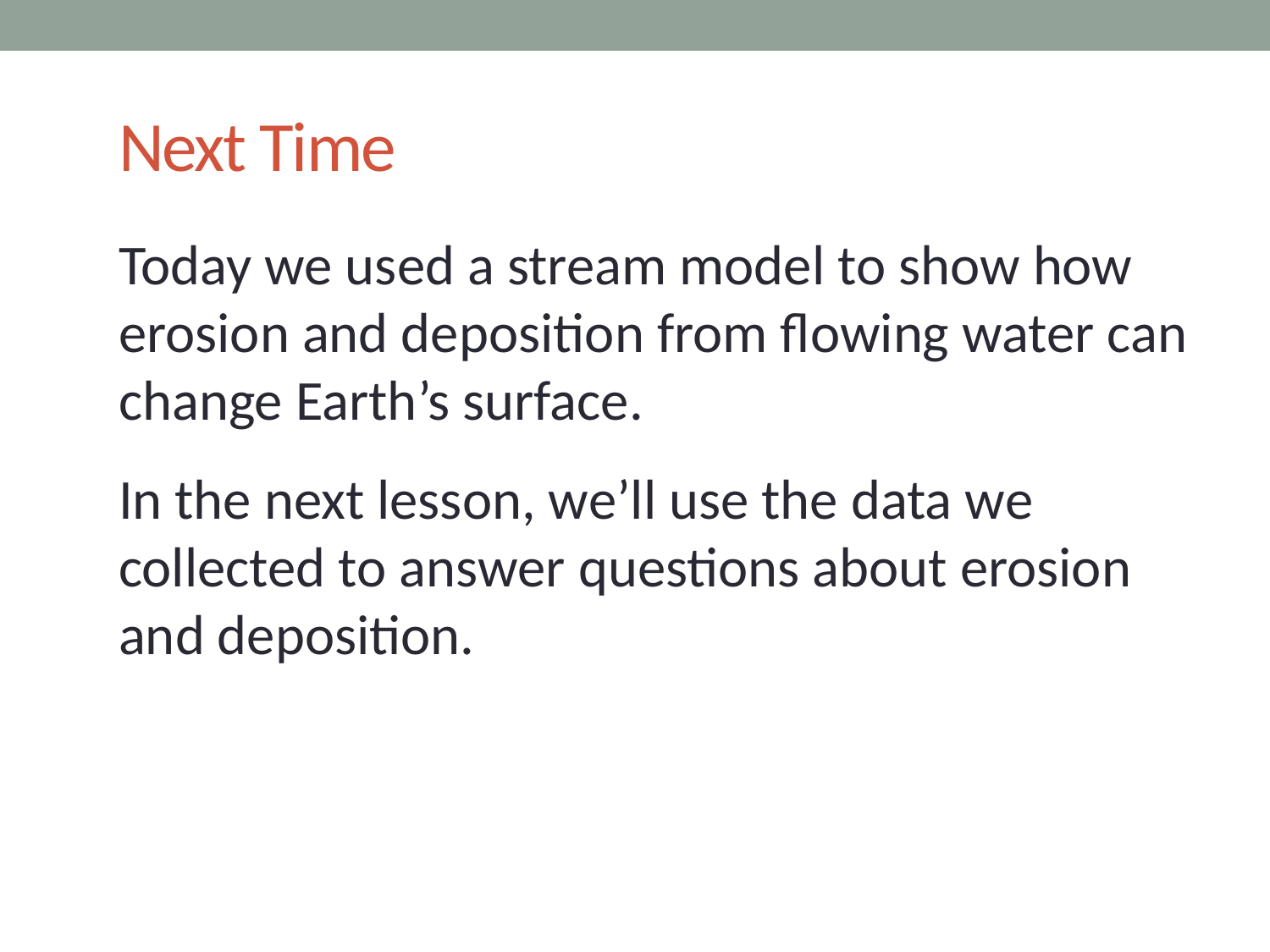

# Next Time
Today we used a stream model to show how erosion and deposition from flowing water can change Earth’s surface.
In the next lesson, we’ll use the data we collected to answer questions about erosion and deposition.